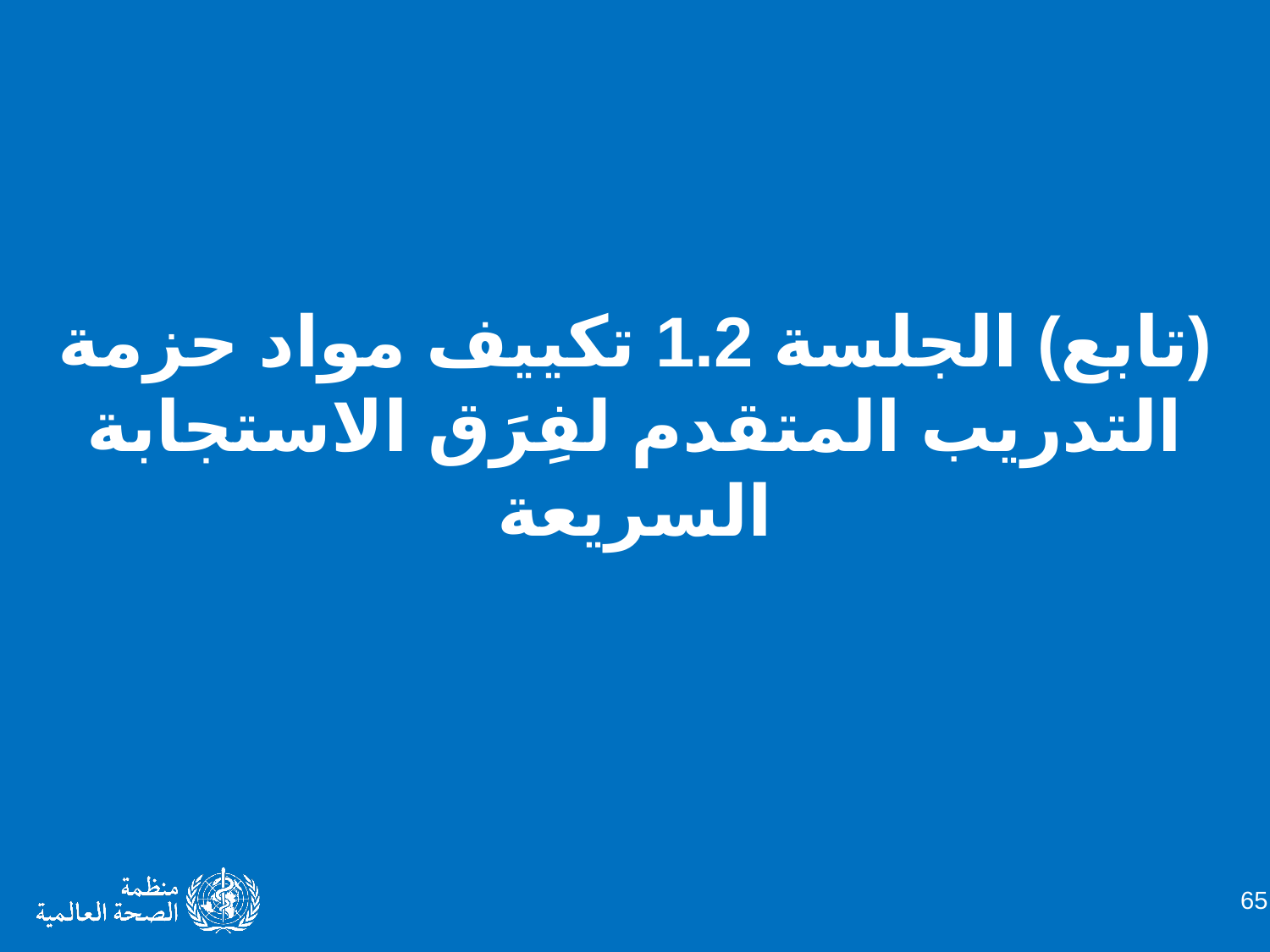

(تابع) الجلسة 1.2 تكييف مواد حزمة التدريب المتقدم لفِرَق الاستجابة السريعة